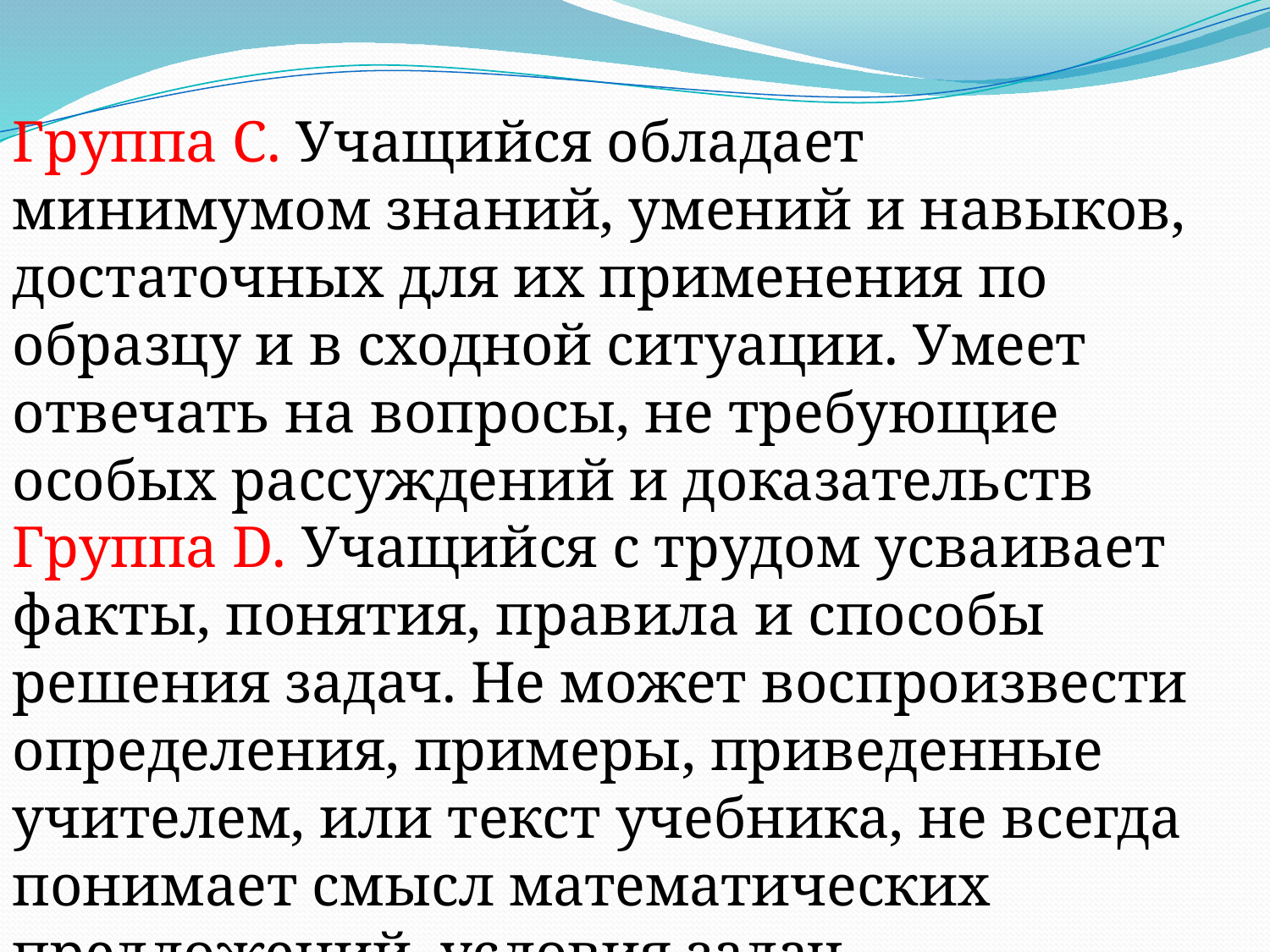

Группа С. Учащийся обладает минимумом знаний, умений и навыков, достаточных для их применения по образцу и в сходной ситуации. Умеет отвечать на вопросы, не требующие особых рассуждений и доказательств
Группа D. Учащийся с трудом усваивает факты, понятия, правила и способы решения задач. Не может воспроизвести определения, примеры, приведенные учителем, или текст учебника, не всегда понимает смысл математических предложений, условия задач